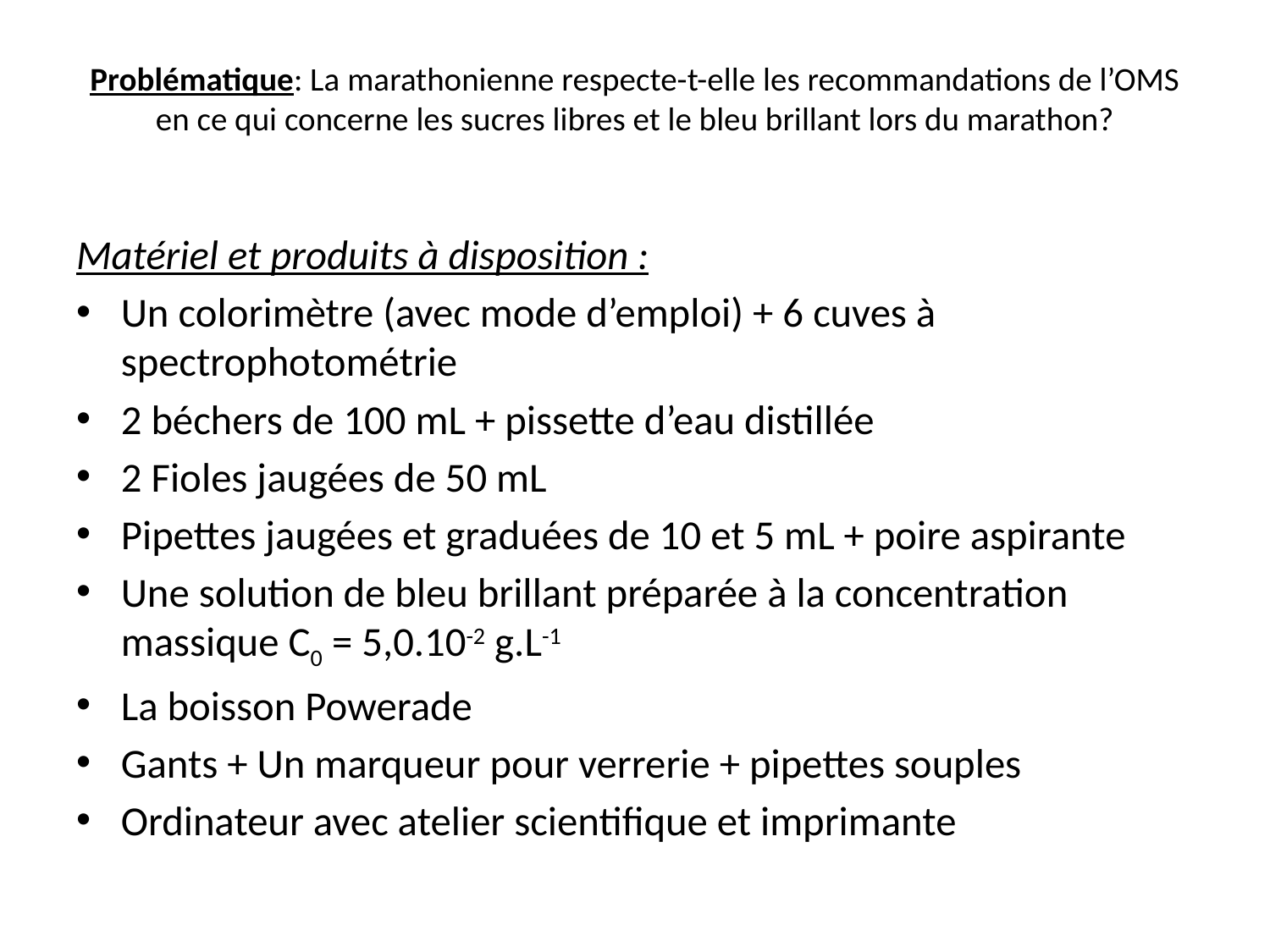

# Problématique: La marathonienne respecte-t-elle les recommandations de l’OMS en ce qui concerne les sucres libres et le bleu brillant lors du marathon?
Matériel et produits à disposition :
Un colorimètre (avec mode d’emploi) + 6 cuves à spectrophotométrie
2 béchers de 100 mL + pissette d’eau distillée
2 Fioles jaugées de 50 mL
Pipettes jaugées et graduées de 10 et 5 mL + poire aspirante
Une solution de bleu brillant préparée à la concentration massique C0 = 5,0.10-2 g.L-1
La boisson Powerade
Gants + Un marqueur pour verrerie + pipettes souples
Ordinateur avec atelier scientifique et imprimante